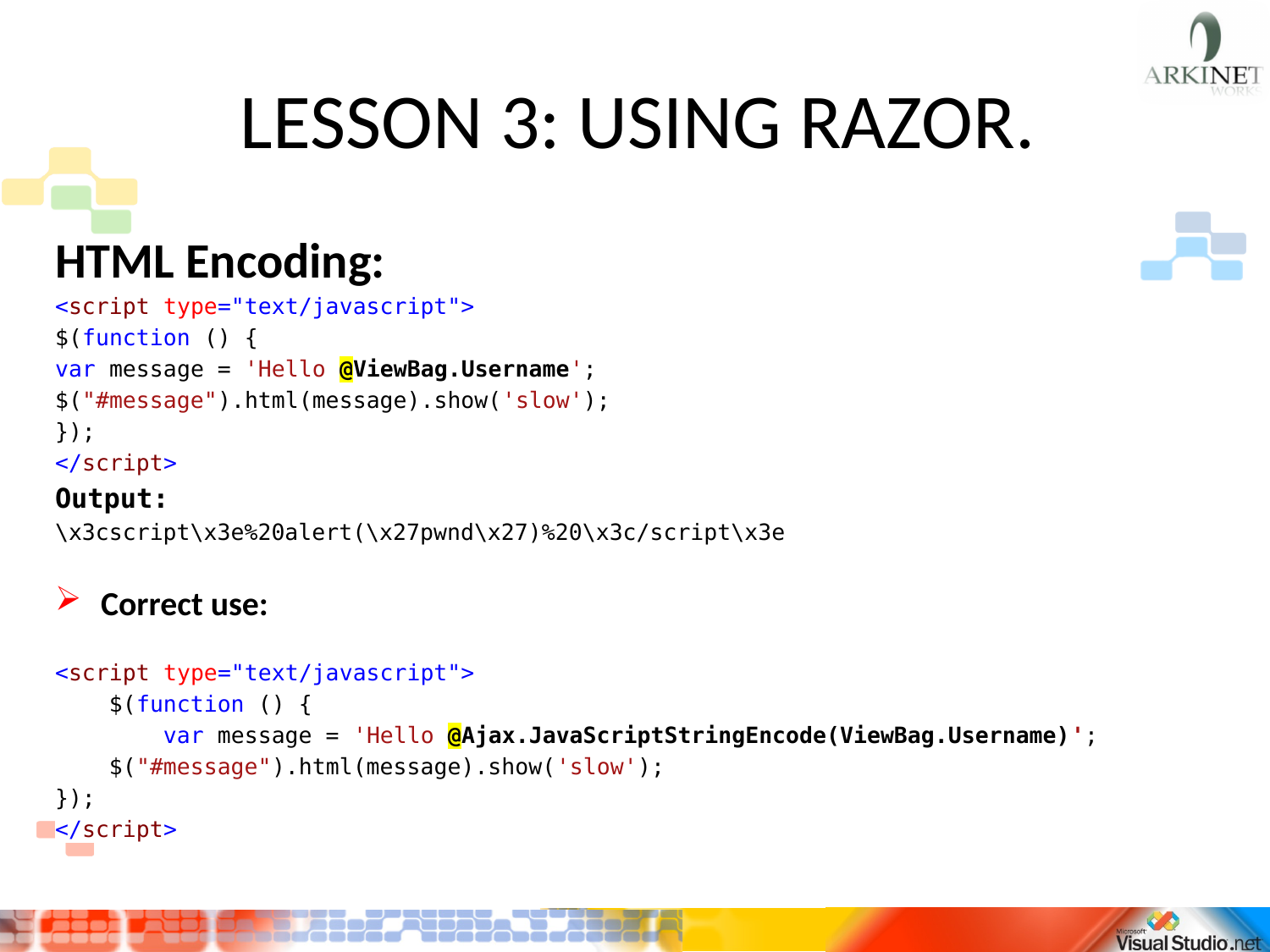

# LESSON 3: USING RAZOR.
HTML Encoding:
<script type="text/javascript">
$(function () {
var message = 'Hello @ViewBag.Username';
$("#message").html(message).show('slow');
});
</script>
Output:
\x3cscript\x3e%20alert(\x27pwnd\x27)%20\x3c/script\x3e

Correct use:

<script type="text/javascript">
    $(function () {
        var message = 'Hello @Ajax.JavaScriptStringEncode(ViewBag.Username)';
    $("#message").html(message).show('slow');
});
</script>